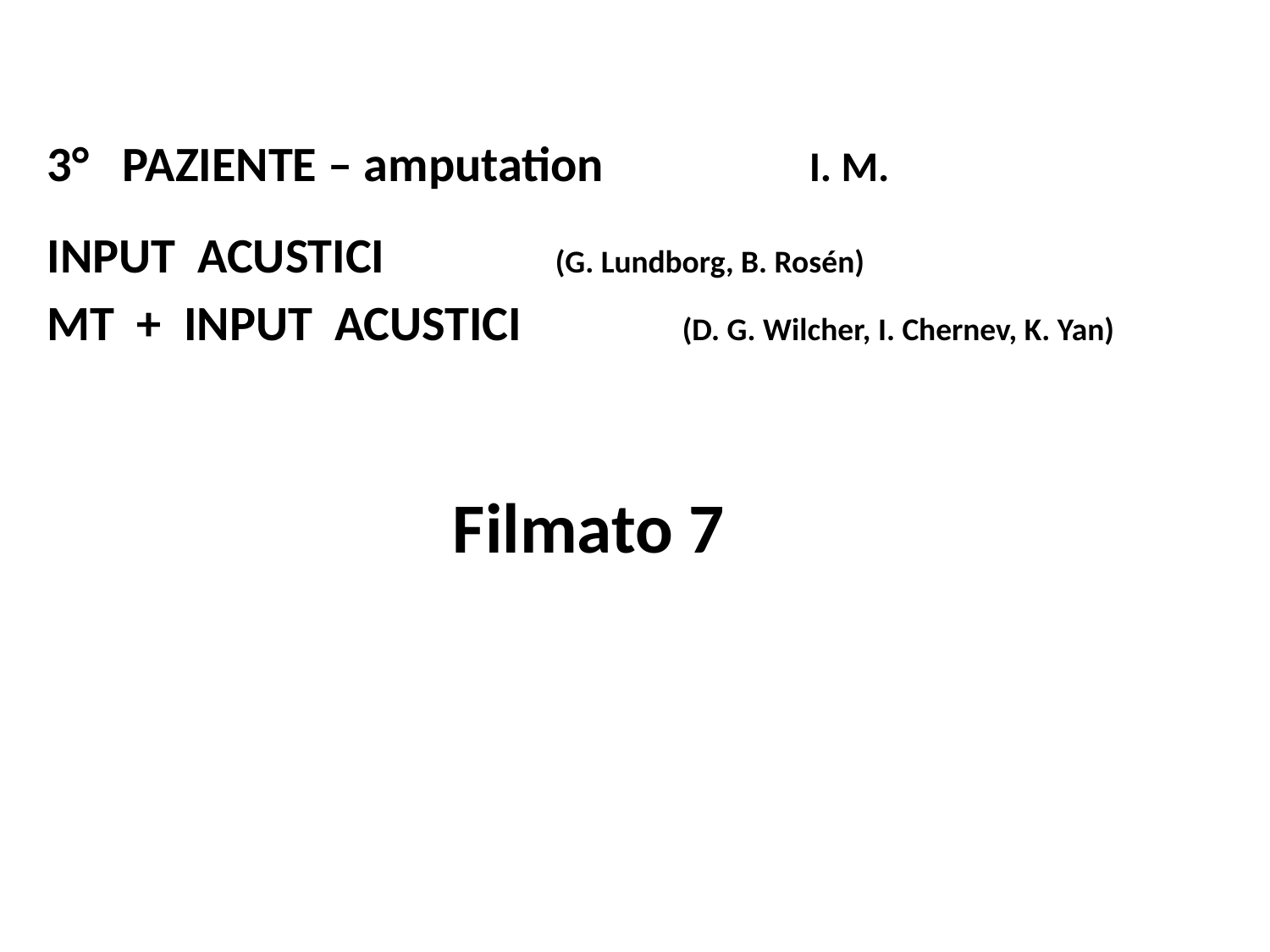

3°   PAZIENTE – amputation		I. M.

INPUT  ACUSTICI   		(G. Lundborg, B. Rosén)
MT  +  INPUT  ACUSTICI		(D. G. Wilcher, I. Chernev, K. Yan)

Filmato 7